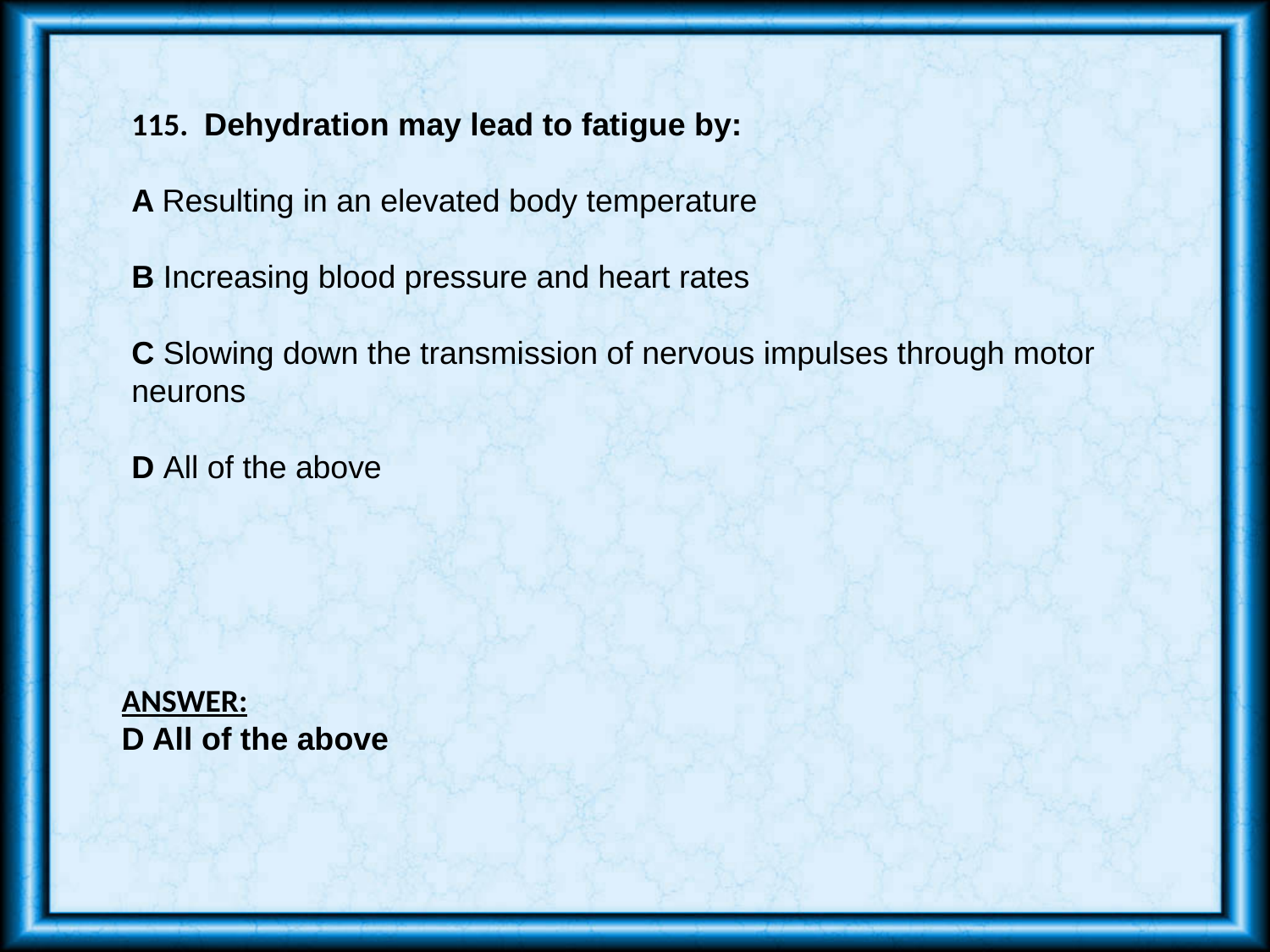

115.  Dehydration may lead to fatigue by:

A Resulting in an elevated body temperature

B Increasing blood pressure and heart rates

C Slowing down the transmission of nervous impulses through motor neurons

D All of the above

ANSWER:
D All of the above